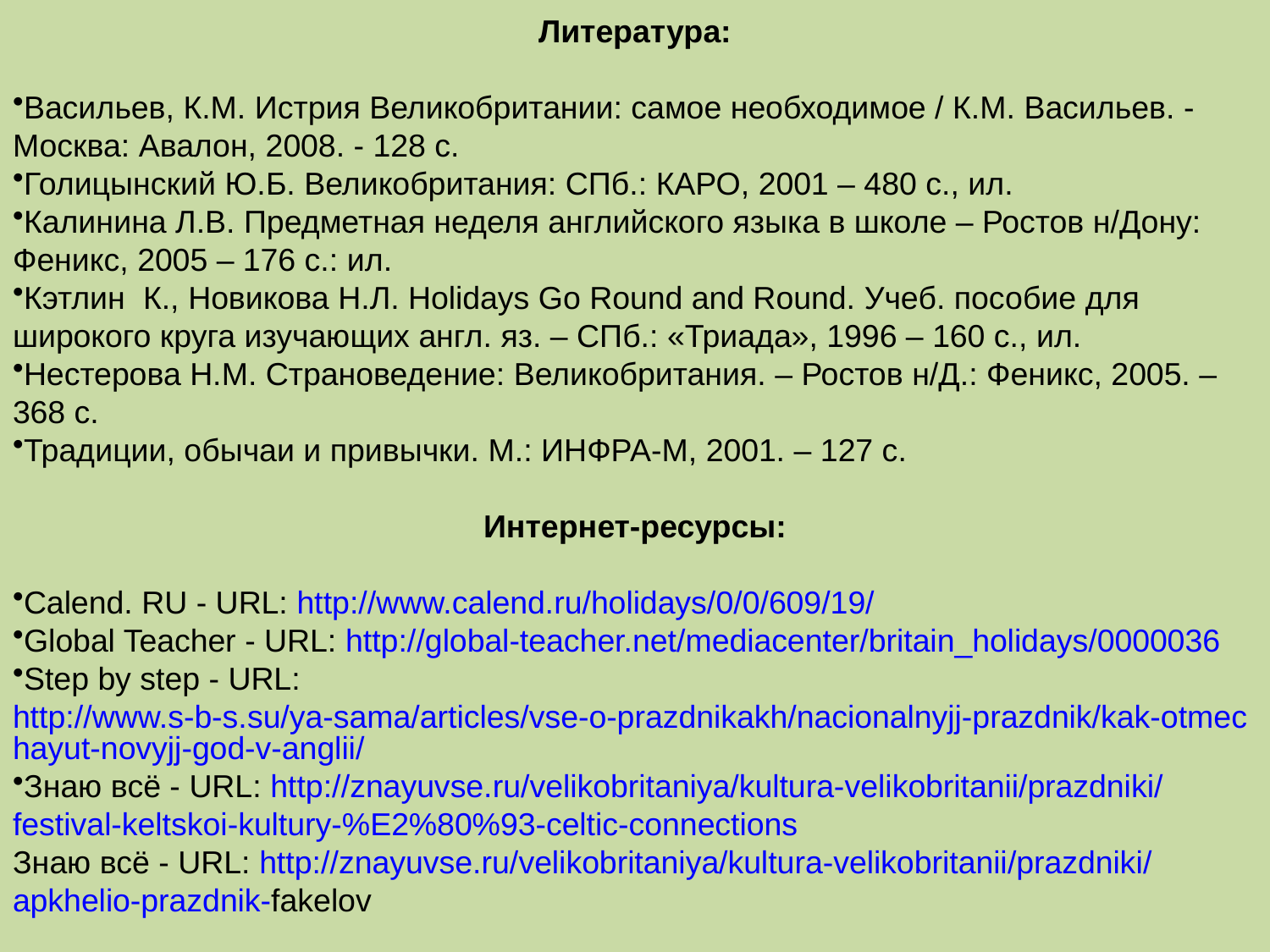

Литература:

Васильев, К.М. Истрия Великобритании: самое необходимое / К.М. Васильев. - Москва: Авалон, 2008. - 128 с.
Голицынский Ю.Б. Великобритания: СПб.: КАРО, 2001 – 480 с., ил.
Калинина Л.В. Предметная неделя английского языка в школе – Ростов н/Дону: Феникс, 2005 – 176 с.: ил.
Кэтлин  К., Новикова Н.Л. Holidays Go Round and Round. Учеб. пособие для широкого круга изучающих англ. яз. – СПб.: «Триада», 1996 – 160 с., ил.
Нестерова Н.М. Страноведение: Великобритания. – Ростов н/Д.: Феникс, 2005. – 368 с.
Традиции, обычаи и привычки. М.: ИНФРА-М, 2001. – 127 с.

Интернет-ресурсы:

Calend. RU - URL: http://www.calend.ru/holidays/0/0/609/19/
Global Teacher - URL: http://global-teacher.net/mediacenter/britain_holidays/0000036
Step by step - URL: http://www.s-b-s.su/ya-sama/articles/vse-o-prazdnikakh/nacionalnyjj-prazdnik/kak-otmechayut-novyjj-god-v-anglii/
Знаю всё - URL: http://znayuvse.ru/velikobritaniya/kultura-velikobritanii/prazdniki/festival-keltskoi-kultury-%E2%80%93-celtic-connections
Знаю всё - URL: http://znayuvse.ru/velikobritaniya/kultura-velikobritanii/prazdniki/apkhelio-prazdnik-fakelov